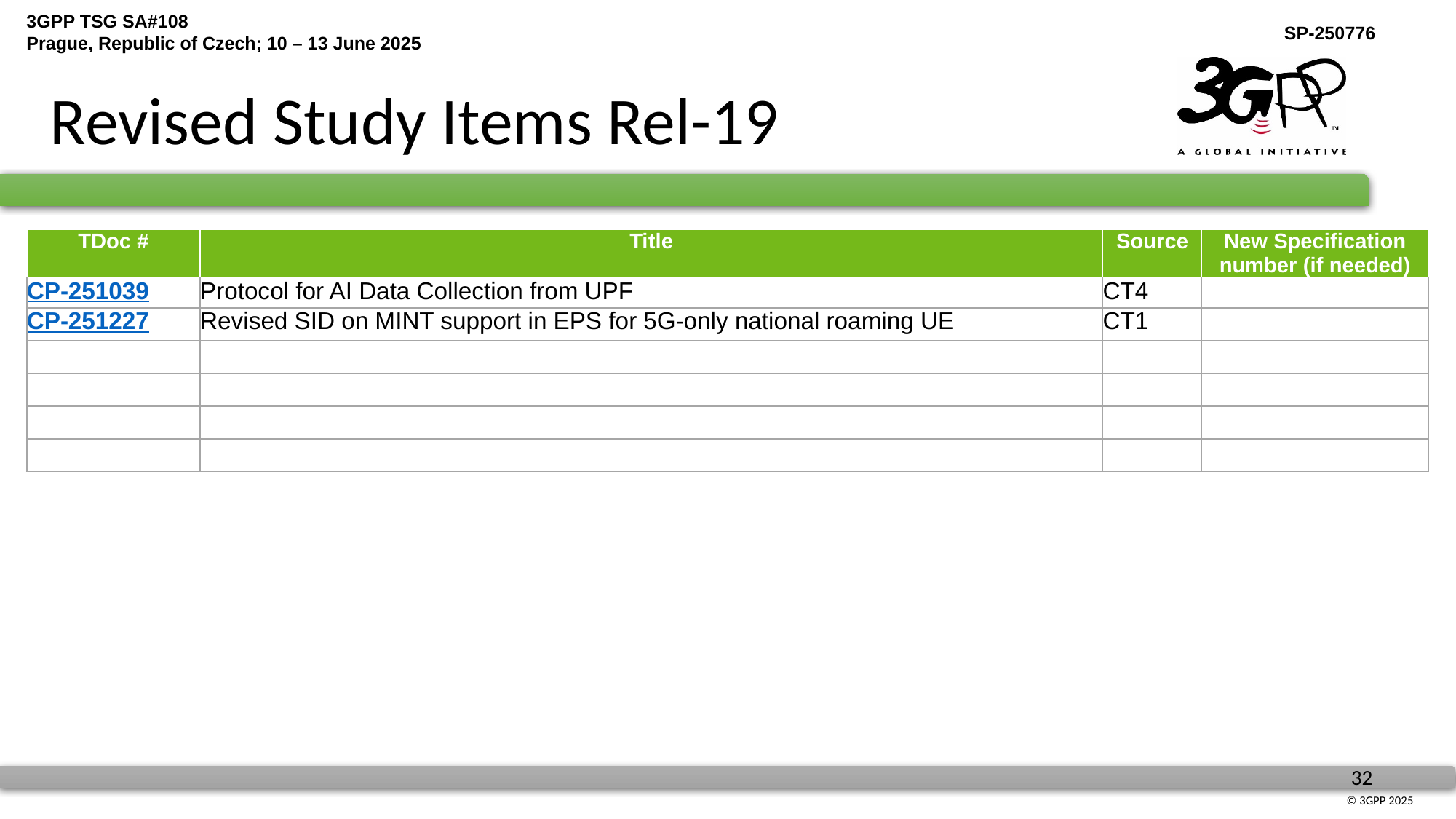

# Revised Study Items Rel-19
| TDoc # | Title | Source | New Specification number (if needed) |
| --- | --- | --- | --- |
| CP-251039 | Protocol for AI Data Collection from UPF | CT4 |  |
| CP-251227 | Revised SID on MINT support in EPS for 5G-only national roaming UE | CT1 |  |
|  |  |  |  |
|  |  |  |  |
|  |  |  |  |
|  |  |  |  |